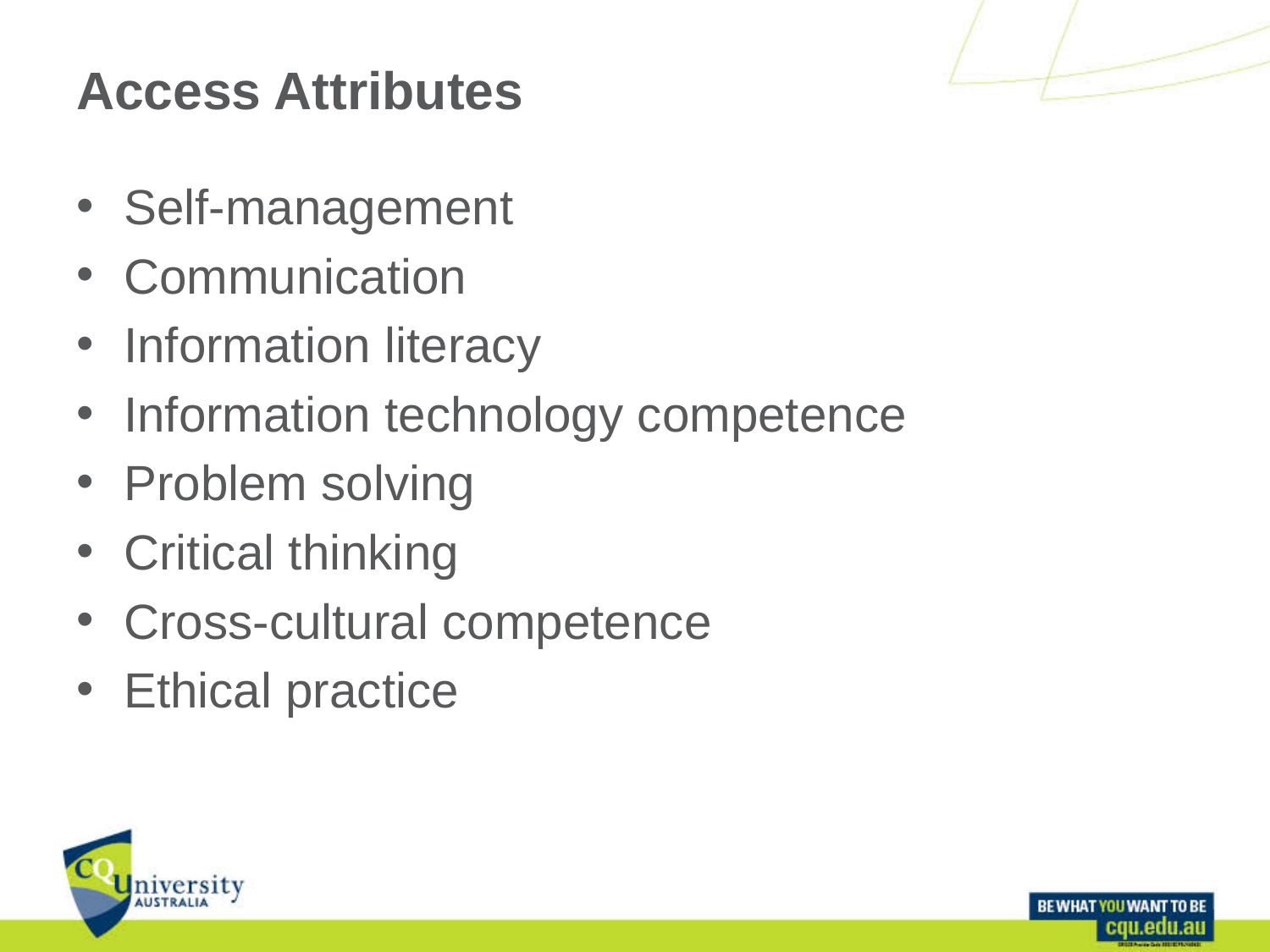

# Access Attributes
Self-management
Communication
Information literacy
Information technology competence
Problem solving
Critical thinking
Cross-cultural competence
Ethical practice